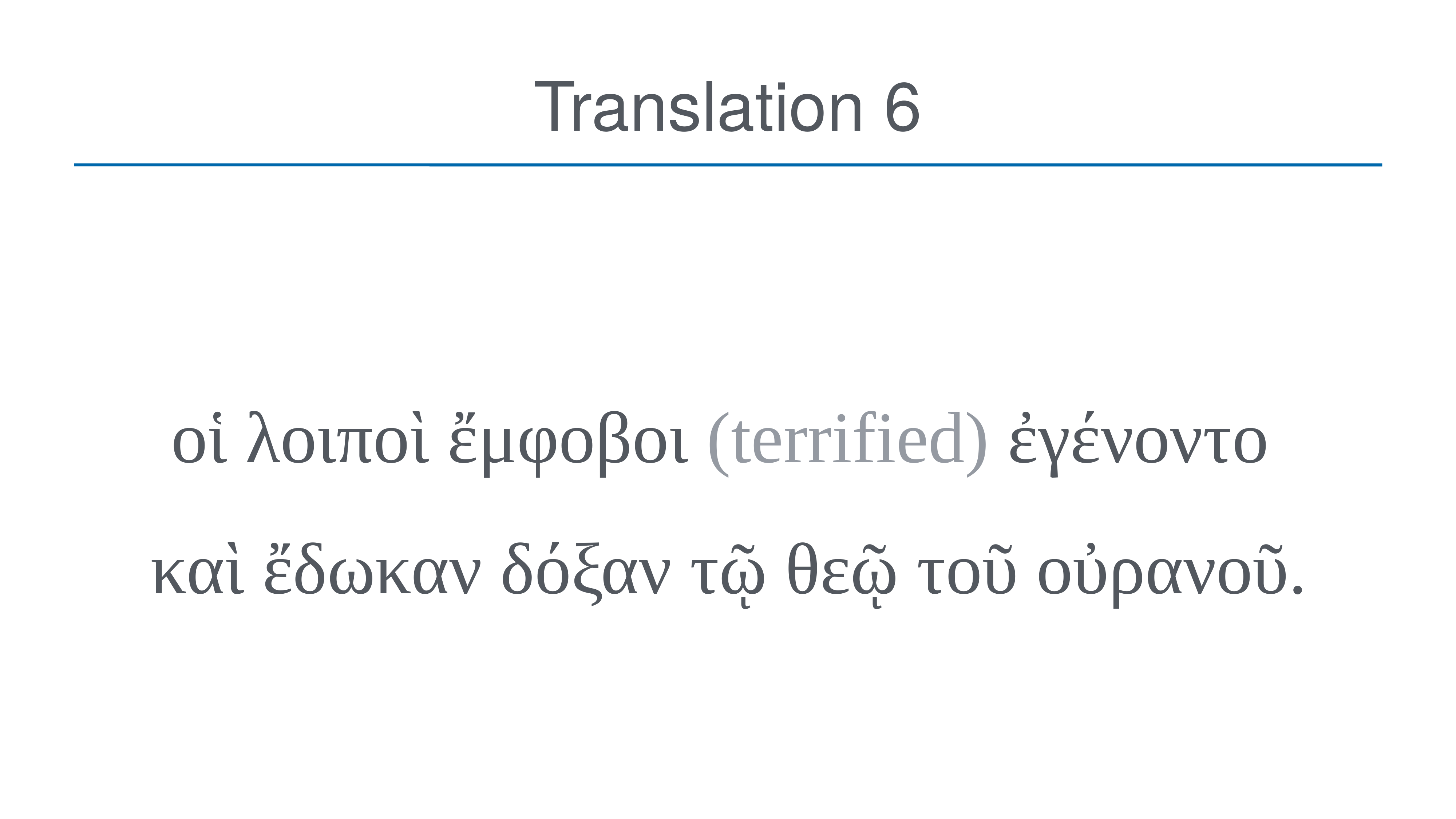

# Translation 6
οἱ λοιποὶ ἔμφοβοι (terrified) ἐγένοντο
καὶ ἔδωκαν δόξαν τῷ θεῷ τοῦ οὐρανοῦ.